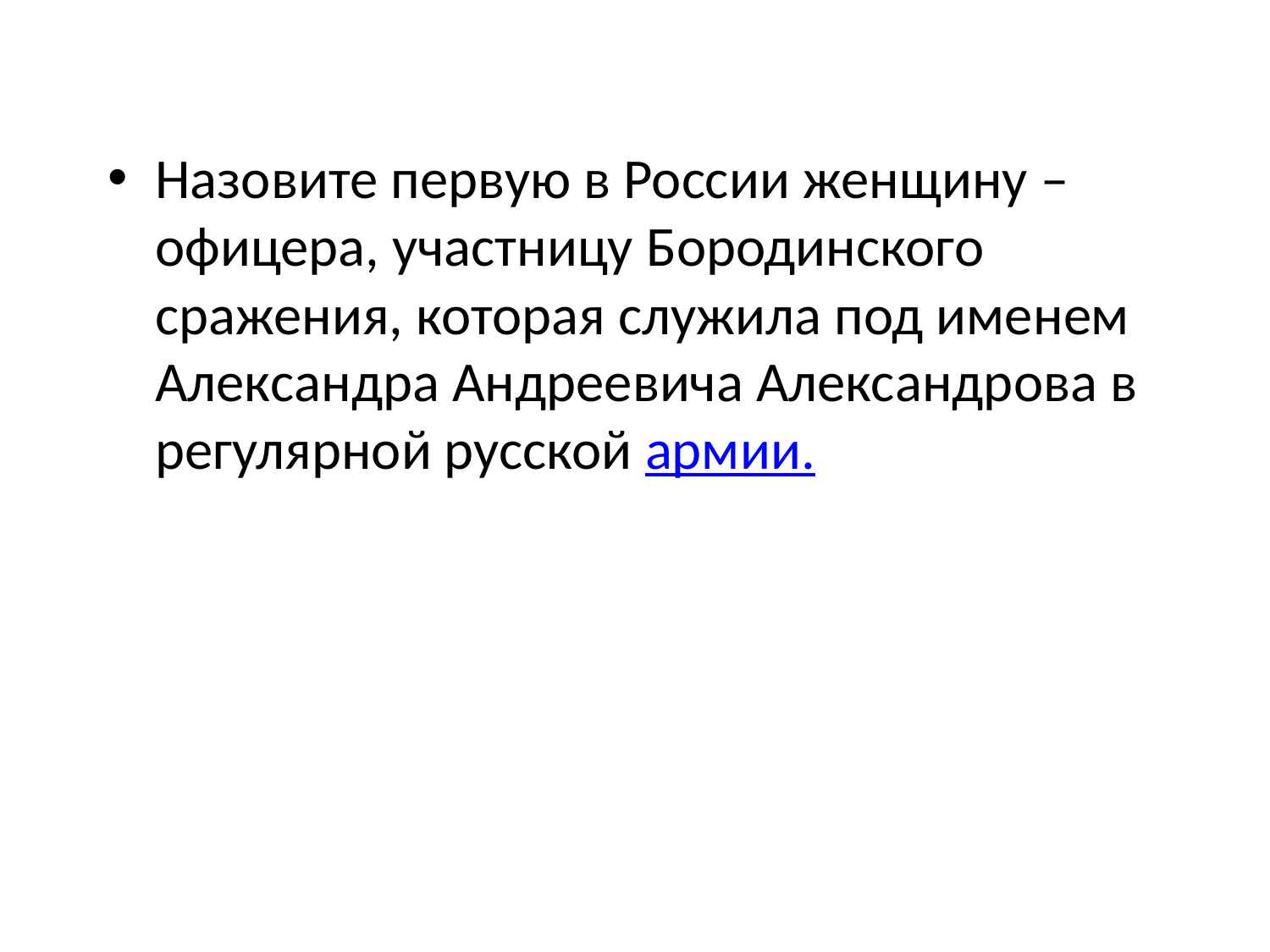

Назовите первую в России женщину – офицера, участницу Бородинского сражения, которая служила под именем Александра Андреевича Александрова в регулярной русской армии.